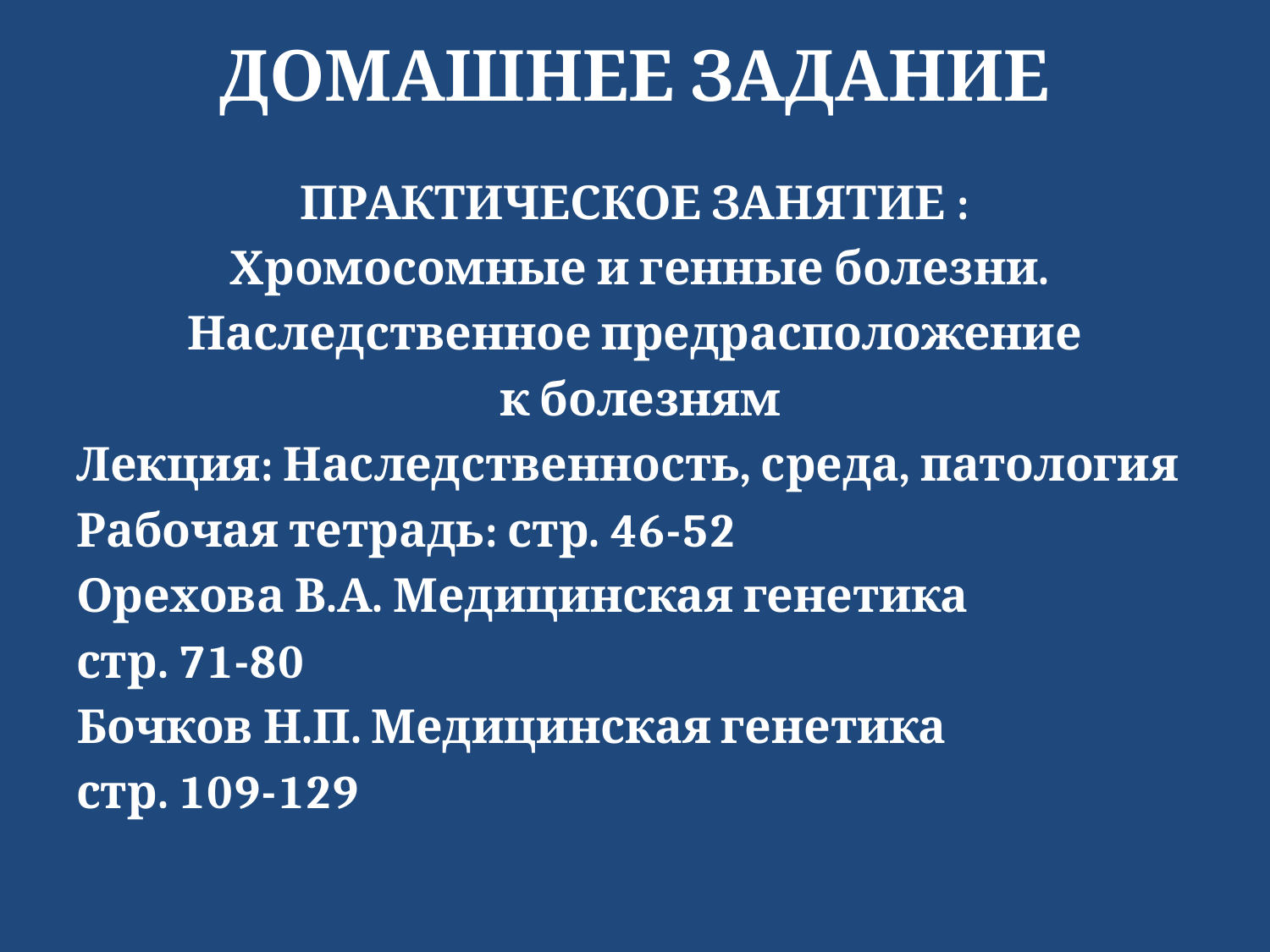

# ДОМАШНЕЕ ЗАДАНИЕ
ПРАКТИЧЕСКОЕ ЗАНЯТИЕ :
 Хромосомные и генные болезни.
Наследственное предрасположение
 к болезням
Лекция: Наследственность, среда, патология
Рабочая тетрадь: стр. 46-52
Орехова В.А. Медицинская генетика
стр. 71-80
Бочков Н.П. Медицинская генетика
стр. 109-129